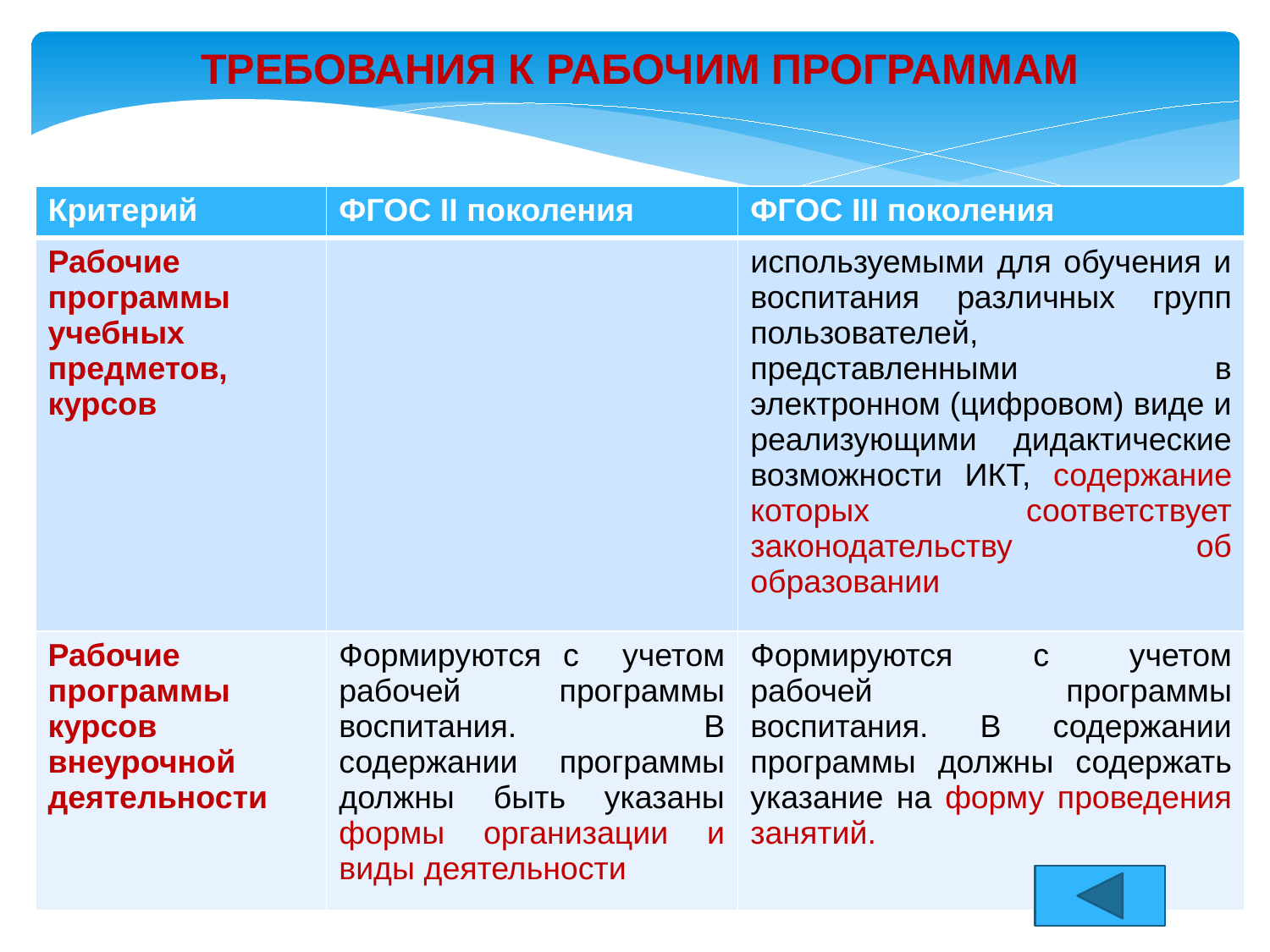

ТРЕБОВАНИЯ К РАБОЧИМ ПРОГРАММАМ
| Критерий | ФГОС II поколения | ФГОС III поколения |
| --- | --- | --- |
| Рабочие программы учебных предметов, курсов |  | используемыми для обучения и воспитания различных групп пользователей, представленными в электронном (цифровом) виде и реализующими дидактические возможности ИКТ, содержание которых соответствует законодательству об образовании |
| Рабочие программы курсов внеурочной деятельности | Формируются с учетом рабочей программы воспитания. В содержании программы должны быть указаны формы организации и виды деятельности | Формируются с учетом рабочей программы воспитания. В содержании программы должны содержать указание на форму проведения занятий. |